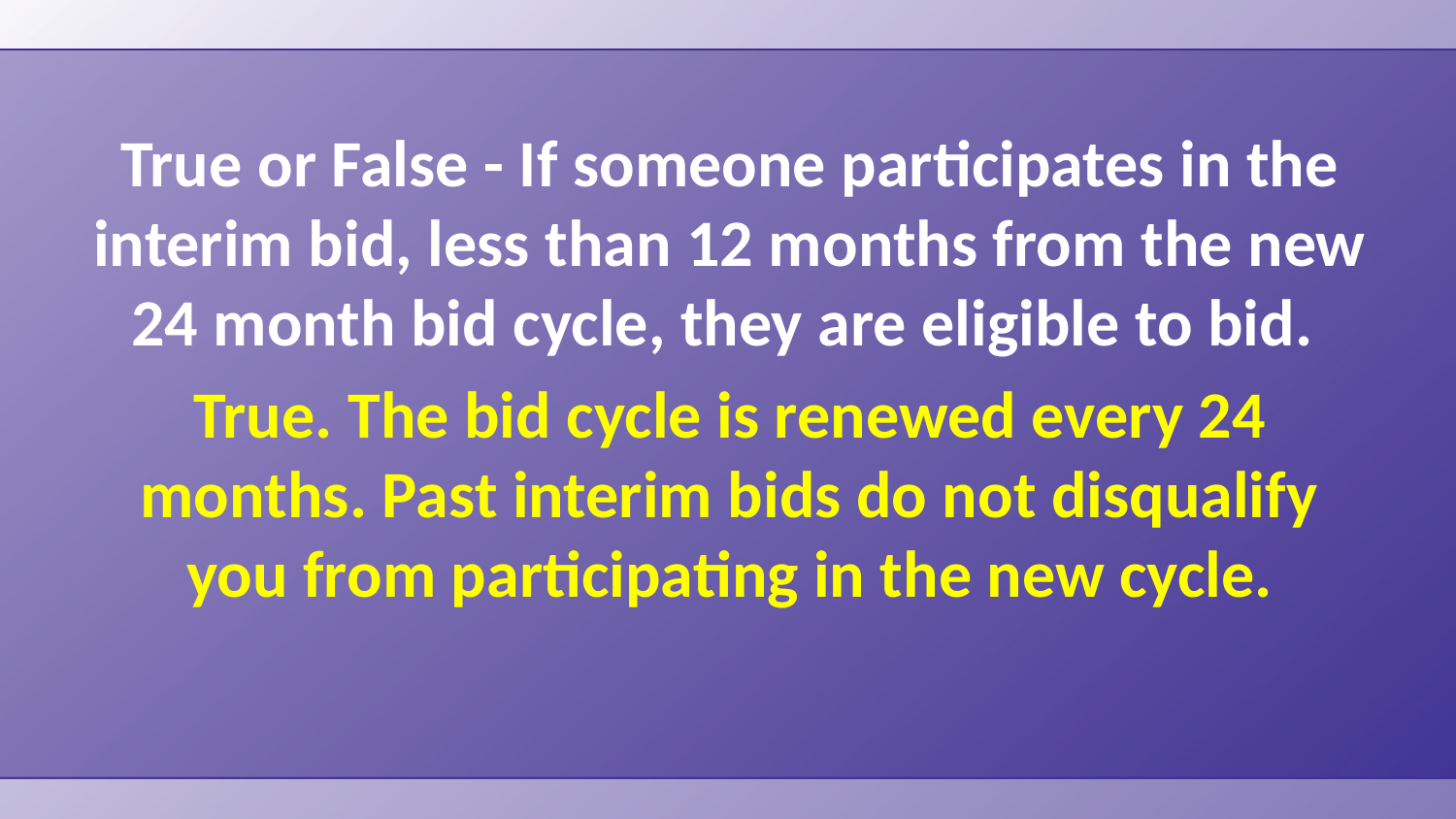

True or False - If someone participates in the interim bid, less than 12 months from the new 24 month bid cycle, they are eligible to bid.
True. The bid cycle is renewed every 24 months. Past interim bids do not disqualify you from participating in the new cycle.